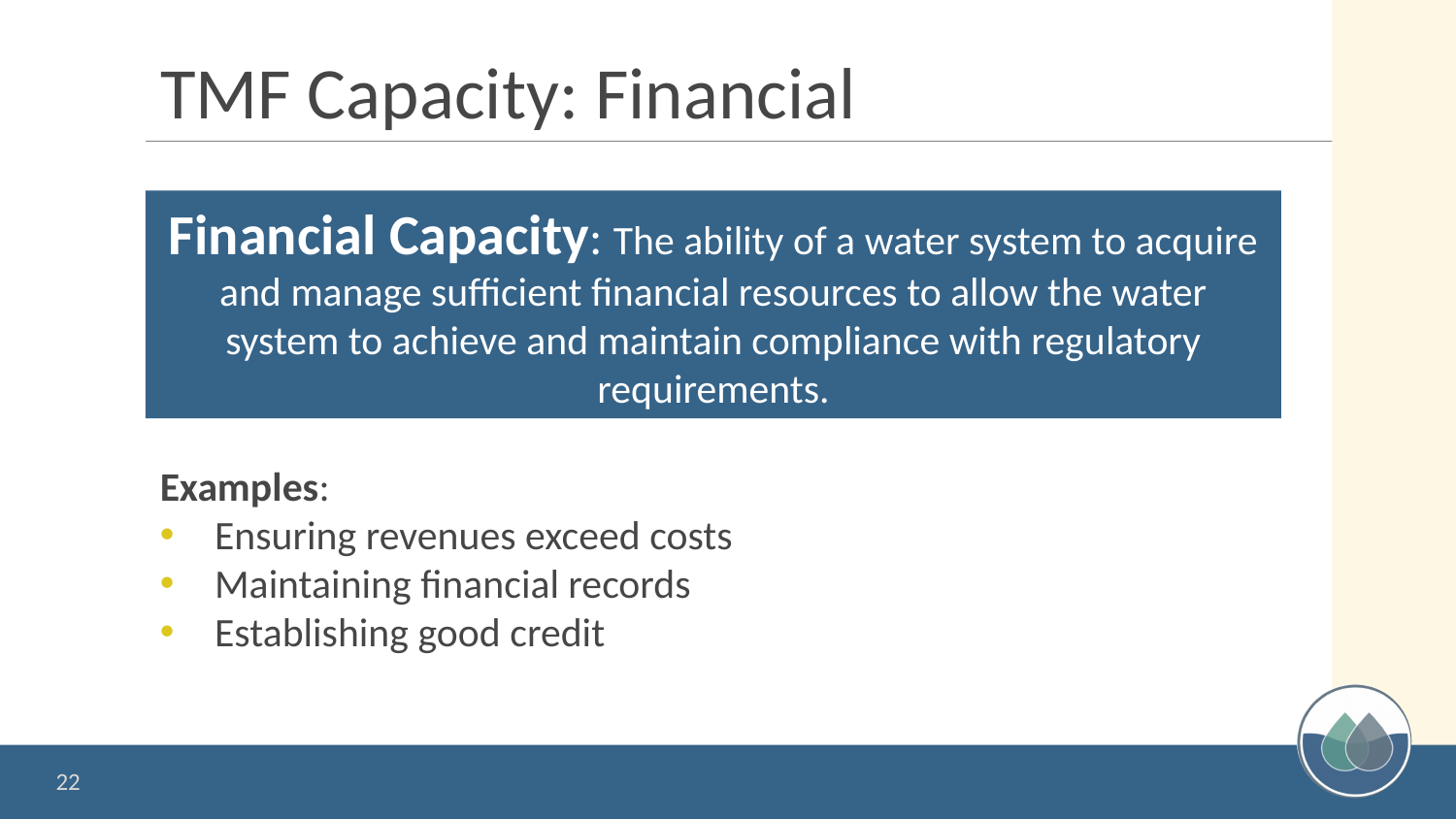

# TMF Capacity: Financial
Financial Capacity: The ability of a water system to acquire and manage sufficient financial resources to allow the water system to achieve and maintain compliance with regulatory requirements.
Examples:
Ensuring revenues exceed costs
Maintaining financial records
Establishing good credit
22